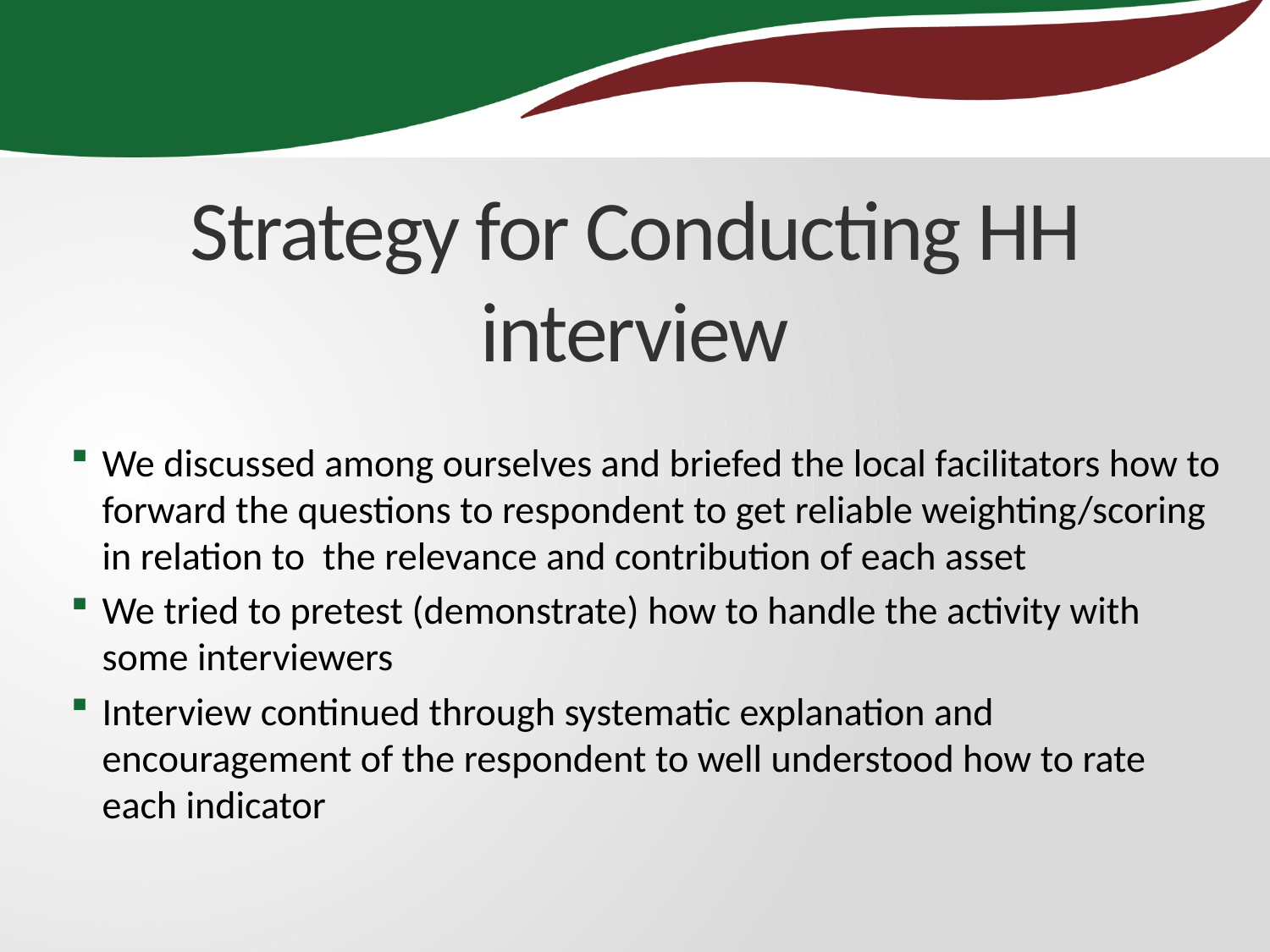

# Strategy for Conducting HH interview

We discussed among ourselves and briefed the local facilitators how to forward the questions to respondent to get reliable weighting/scoring in relation to  the relevance and contribution of each asset
We tried to pretest (demonstrate) how to handle the activity with some interviewers
Interview continued through systematic explanation and encouragement of the respondent to well understood how to rate each indicator